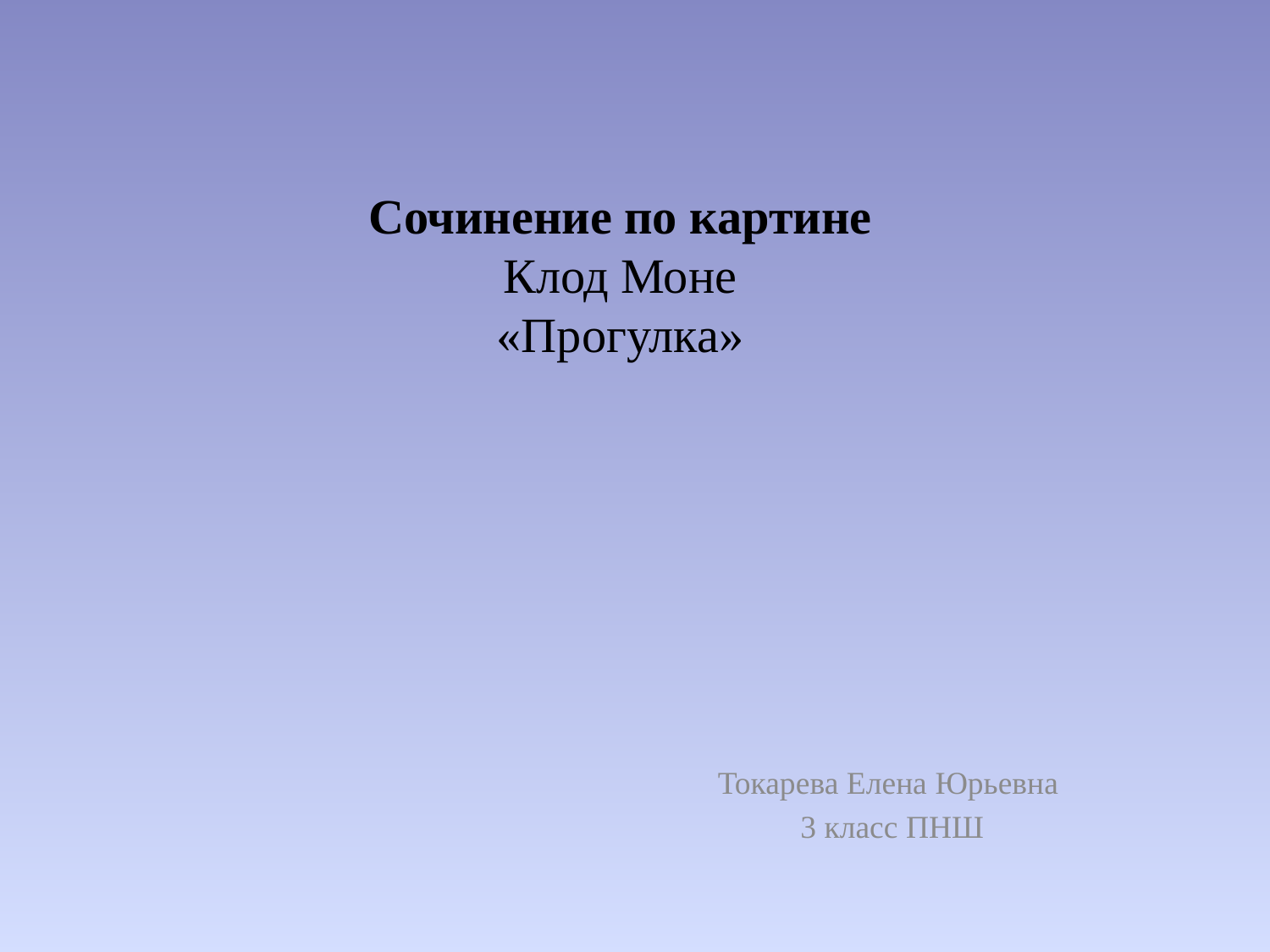

# Сочинение по картине Клод Моне «Прогулка»
Токарева Елена Юрьевна
3 класс ПНШ